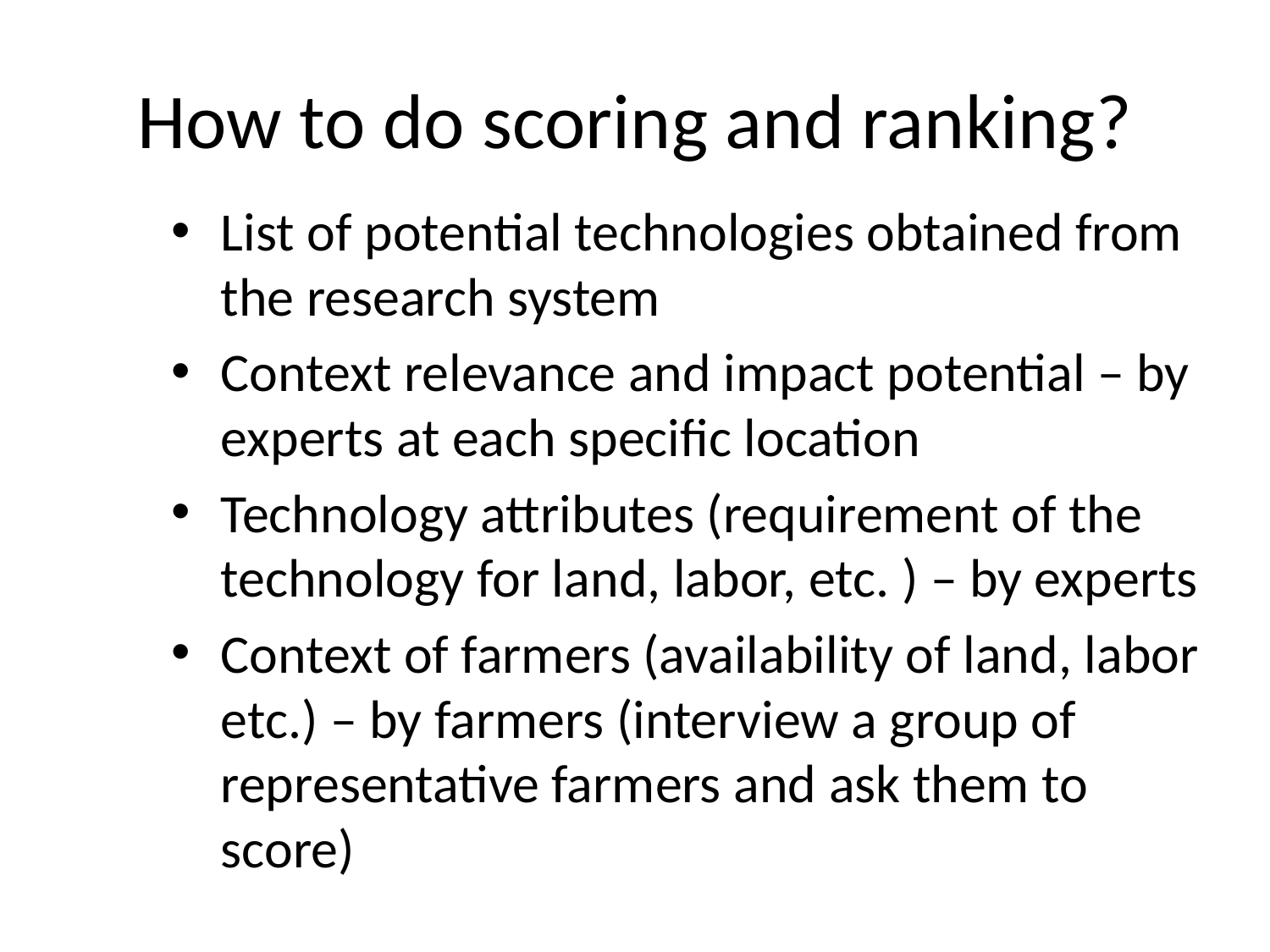

# How to do scoring and ranking?
List of potential technologies obtained from the research system
Context relevance and impact potential – by experts at each specific location
Technology attributes (requirement of the technology for land, labor, etc. ) – by experts
Context of farmers (availability of land, labor etc.) – by farmers (interview a group of representative farmers and ask them to score)